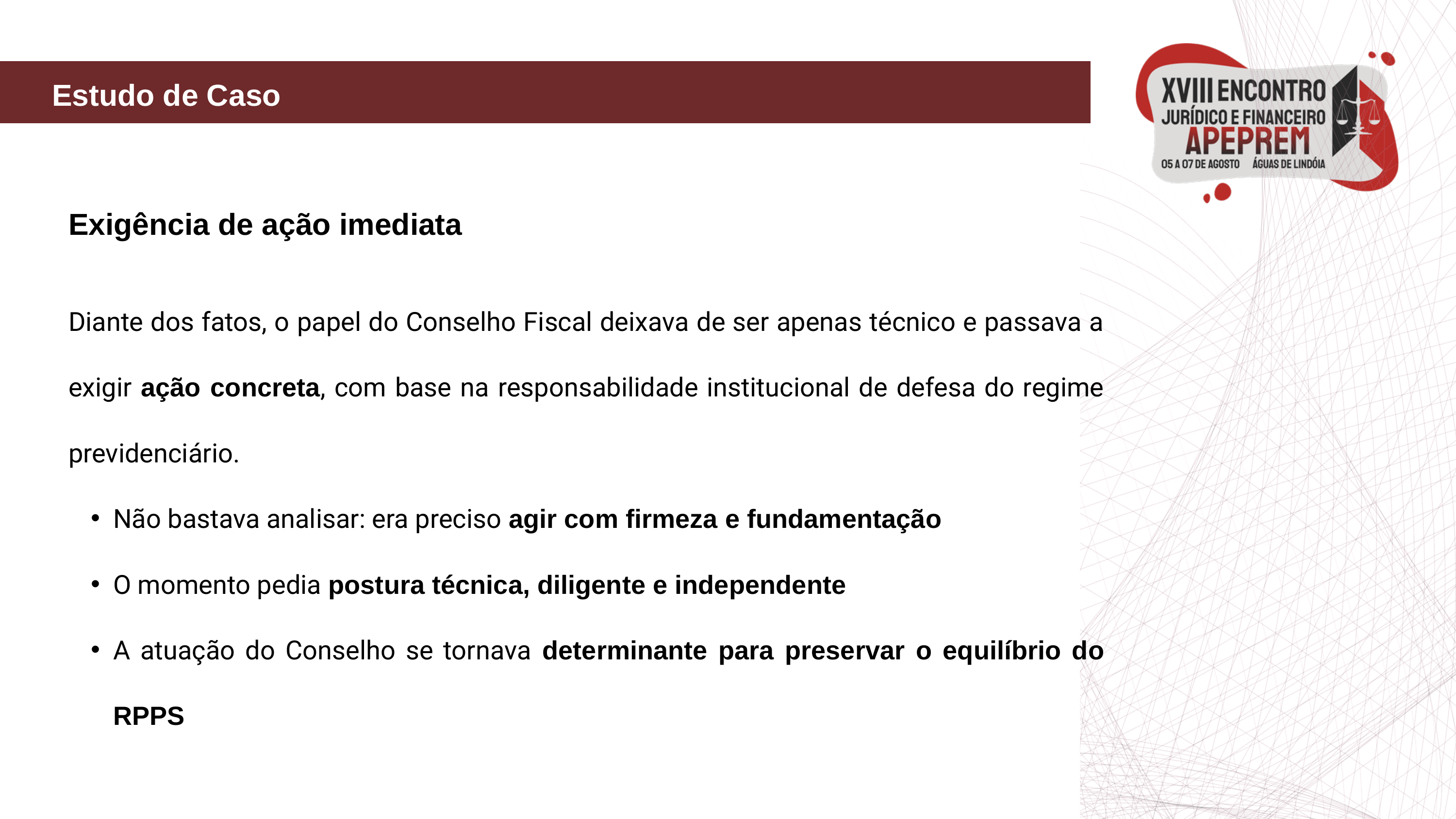

Estudo de Caso
Exigência de ação imediata
Diante dos fatos, o papel do Conselho Fiscal deixava de ser apenas técnico e passava a exigir ação concreta, com base na responsabilidade institucional de defesa do regime previdenciário.
Não bastava analisar: era preciso agir com firmeza e fundamentação
O momento pedia postura técnica, diligente e independente
A atuação do Conselho se tornava determinante para preservar o equilíbrio do RPPS